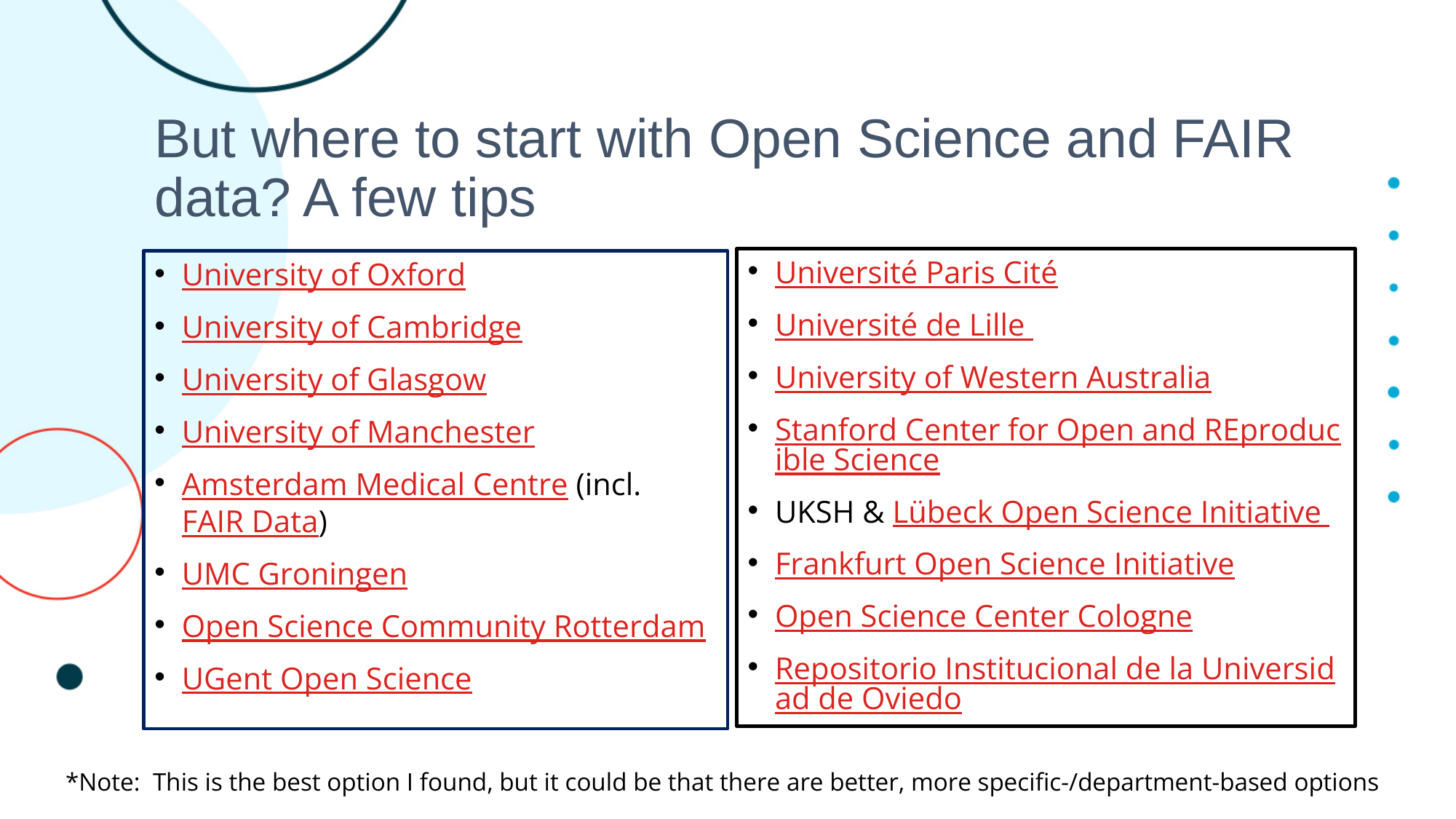

# But where to start with Open Science and FAIR data? A few tips
Université Paris Cité
Université de Lille
University of Western Australia
Stanford Center for Open and REproducible Science
UKSH & Lübeck Open Science Initiative
Frankfurt Open Science Initiative
Open Science Center Cologne
Repositorio Institucional de la Universidad de Oviedo
University of Oxford
University of Cambridge
University of Glasgow
University of Manchester
Amsterdam Medical Centre (incl. FAIR Data)
UMC Groningen
Open Science Community Rotterdam
UGent Open Science

*Note:  This is the best option I found, but it could be that there are better, more specific-/department-based options